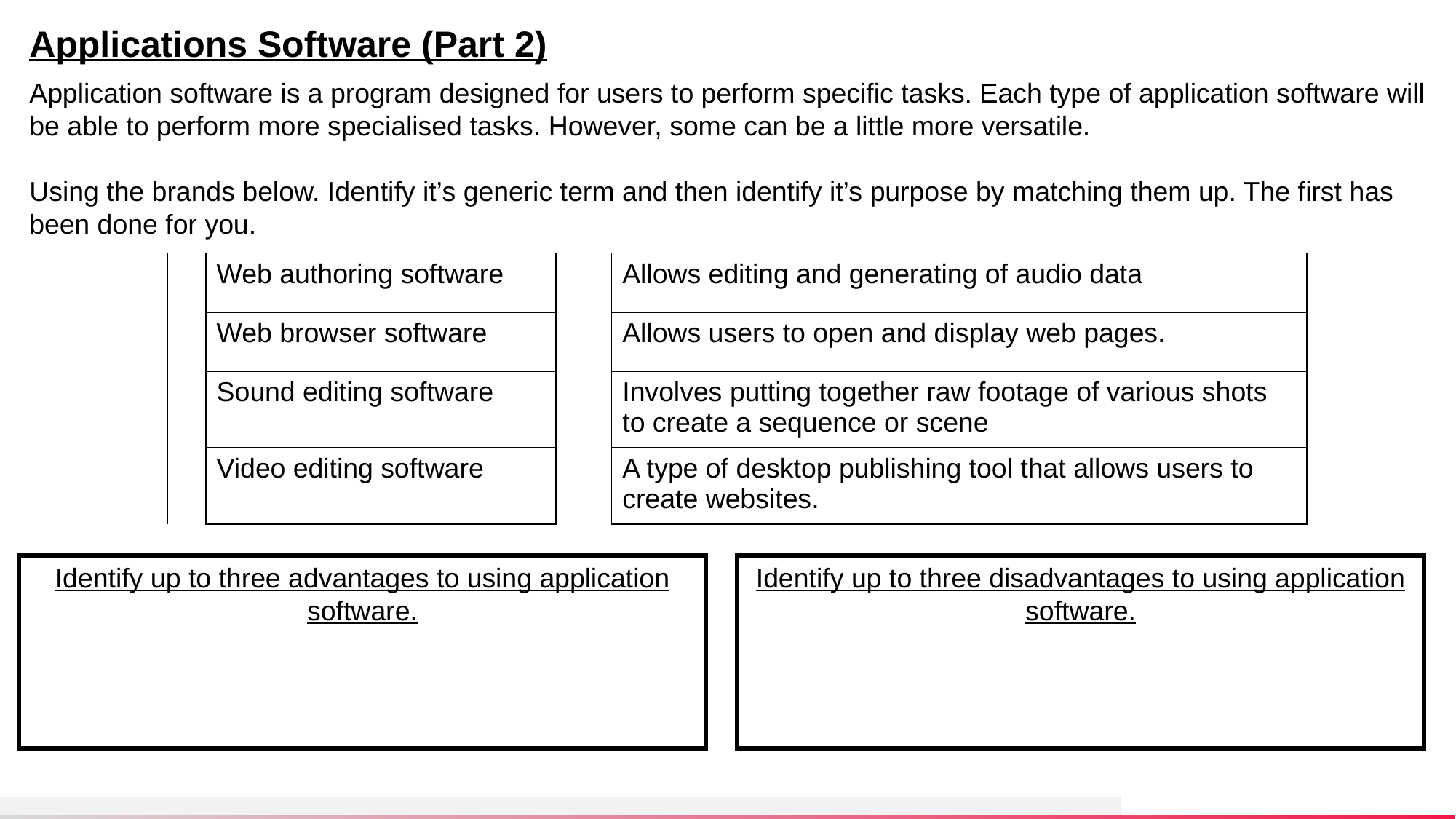

Applications Software (Part 2)
Application software is a program designed for users to perform specific tasks. Each type of application software will be able to perform more specialised tasks. However, some can be a little more versatile.

Using the brands below. Identify it’s generic term and then identify it’s purpose by matching them up. The first has been done for you.

|  | Web authoring software |  | Allows editing and generating of audio data |
| --- | --- | --- | --- |
|  | Web browser software |  | Allows users to open and display web pages. |
|  | Sound editing software |  | Involves putting together raw footage of various shots to create a sequence or scene |
|  | Video editing software |  | A type of desktop publishing tool that allows users to create websites. |
Identify up to three disadvantages to using application software.

Identify up to three advantages to using application software.